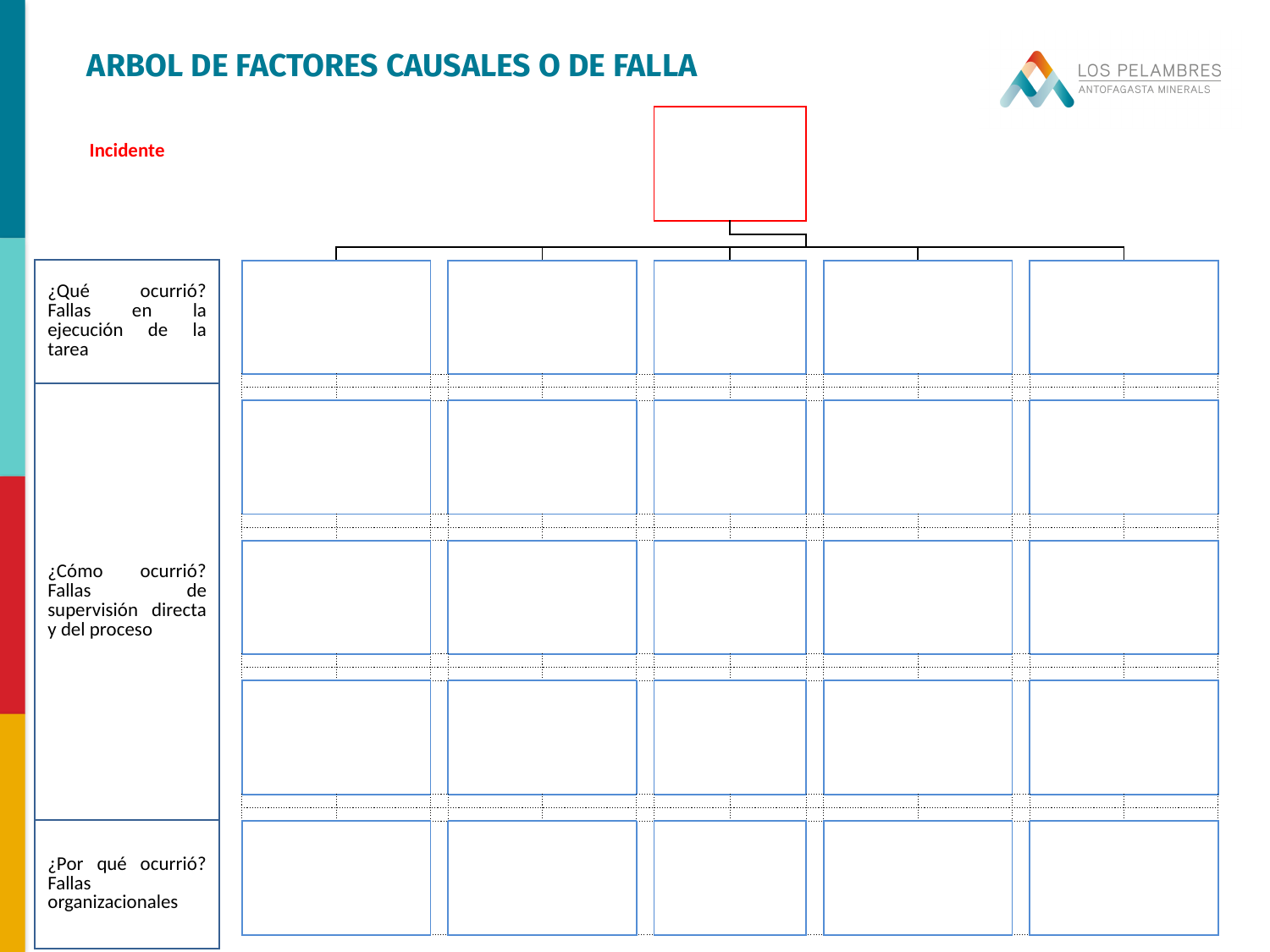

ARBOL DE FACTORES CAUSALES O DE FALLA
|  |  |  |  |  |  |  |  |  |  |  |  |  |  |
| --- | --- | --- | --- | --- | --- | --- | --- | --- | --- | --- | --- | --- | --- |
|  |  |  |  |  |  |  |  |  |  |  |  |  |  |
|  |  |  |  |  |  |  |  |  |  |  |  |  |  |
|  |  |  |  |  |  |  |  |  |  |  |  |  |  |
|  |  |  |  |  |  |  |  |  |  |  |  |  |  |
|  |  |  |  |  |  |  |  |  |  |  |  |  |  |
|  |  |  |  |  |  |  |  |  |  |  |  |  |  |
|  |  |  |  |  |  |  |  |  |  |  |  |  |  |
|  |  |  |  |  |  |  |  |  |  |  |  |  |  |
|  |  |  |  |  |  |  |  |  |  |  |  |  |  |
|  |  |  |  |  |  |  |  |  |  |  |  |  |  |
|  |  |  |  |  |  |  |  |  |  |  |  |  |  |
|  |  |  |  |  |  |  |  |  |  |  |  |  |  |
|  |  |  |  |  |  |  |  |  |  |  |  |  |  |
|  |  |  |  |  |  |  |  |  |  |  |  |  |  |
|  |  |  |  |  |  |  |  |  |  |  |  |  |  |
|  |  |  |  |  |  |  |  |  |  |  |  |  |  |
| Incidente |
| --- |
| ¿Qué ocurrió? Fallas en la ejecución de la tarea |
| ¿Cómo ocurrió? Fallas de supervisión directa y del proceso |
| ¿Por qué ocurrió? Fallas organizacionales |